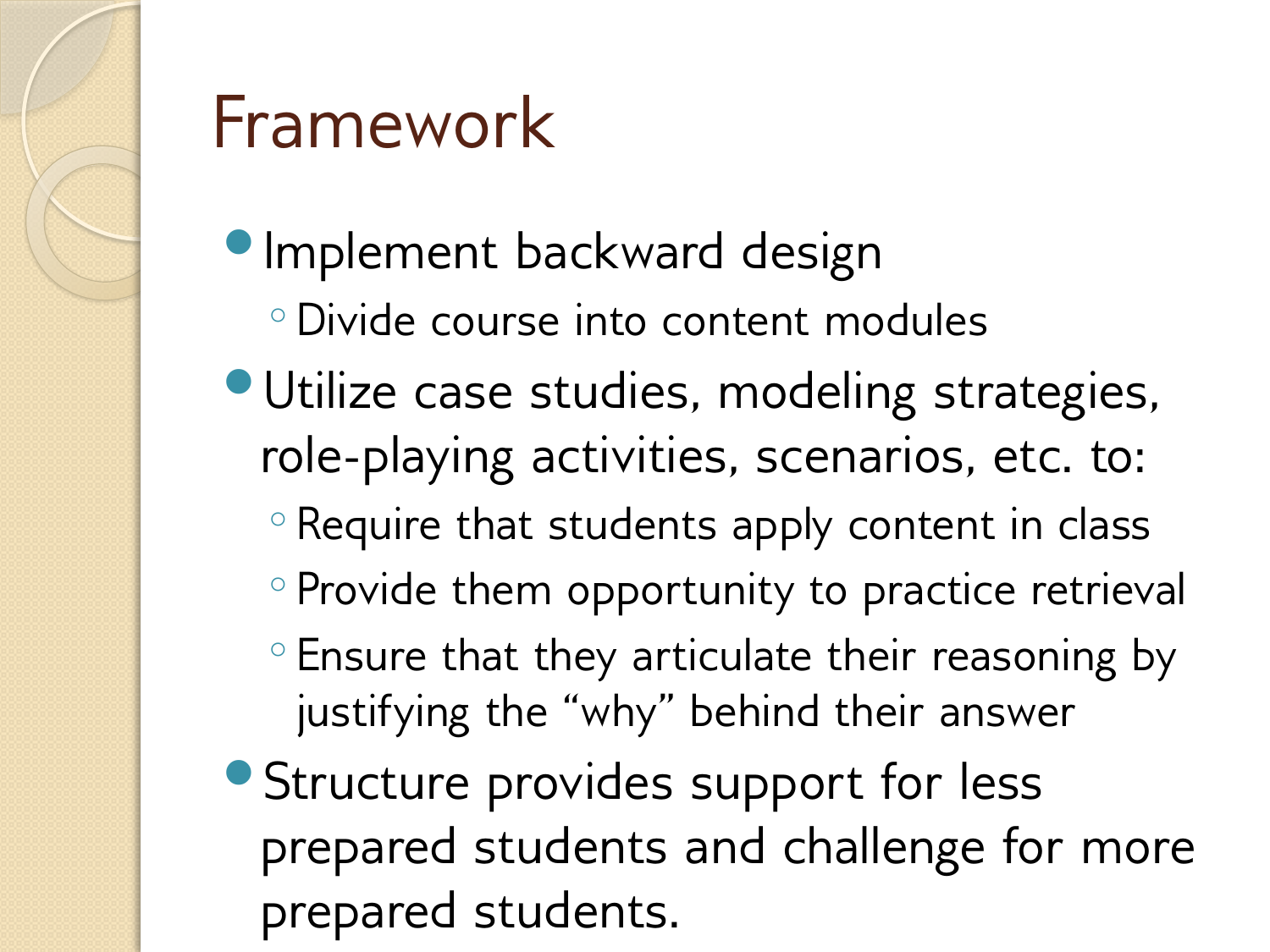

# Framework
Implement backward design
Divide course into content modules
Utilize case studies, modeling strategies, role-playing activities, scenarios, etc. to:
Require that students apply content in class
Provide them opportunity to practice retrieval
Ensure that they articulate their reasoning by justifying the “why” behind their answer
Structure provides support for less prepared students and challenge for more prepared students.